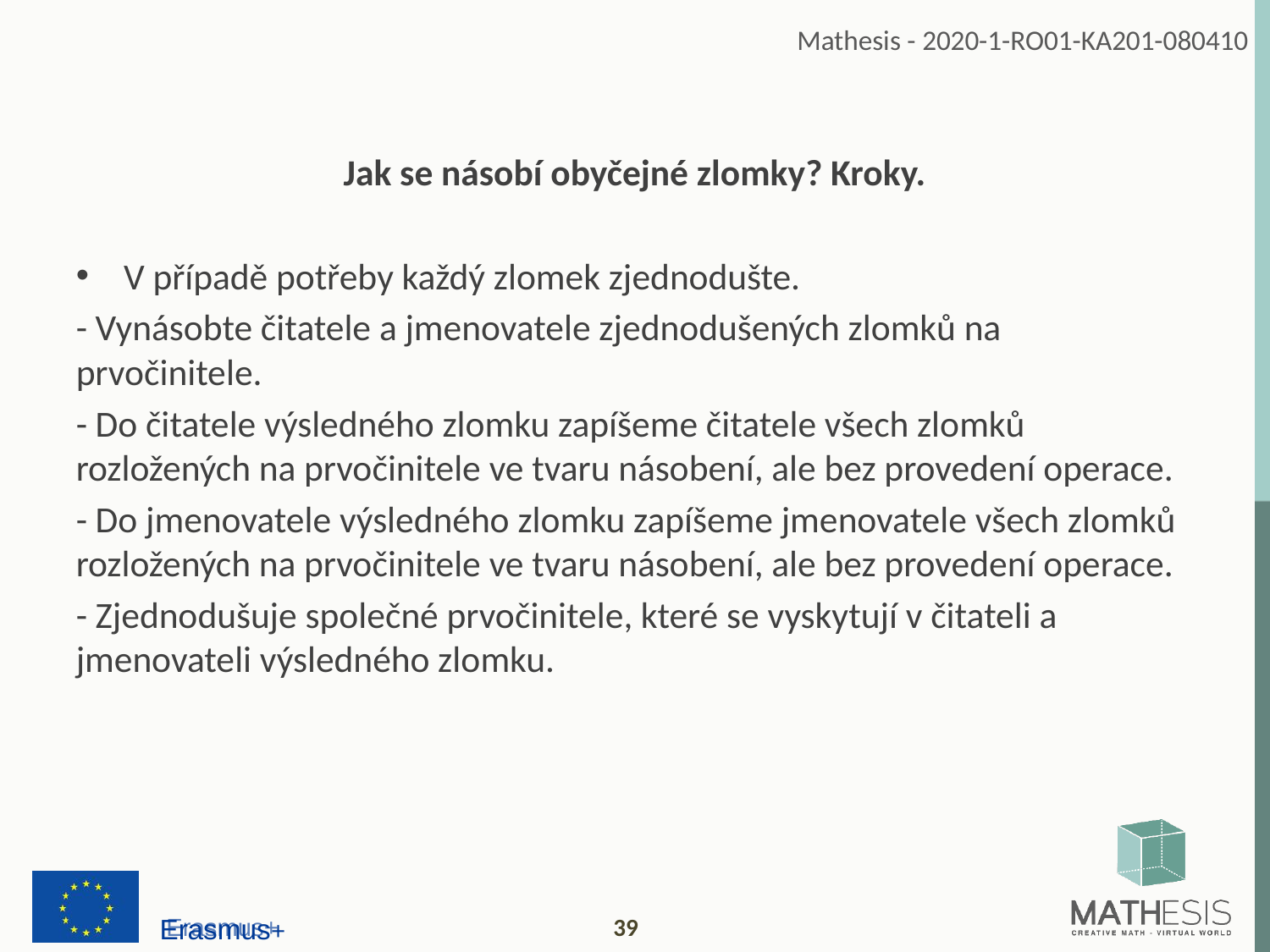

Jak se násobí obyčejné zlomky? Kroky.

V případě potřeby každý zlomek zjednodušte.
- Vynásobte čitatele a jmenovatele zjednodušených zlomků na prvočinitele.
- Do čitatele výsledného zlomku zapíšeme čitatele všech zlomků rozložených na prvočinitele ve tvaru násobení, ale bez provedení operace.
- Do jmenovatele výsledného zlomku zapíšeme jmenovatele všech zlomků rozložených na prvočinitele ve tvaru násobení, ale bez provedení operace.
- Zjednodušuje společné prvočinitele, které se vyskytují v čitateli a jmenovateli výsledného zlomku.